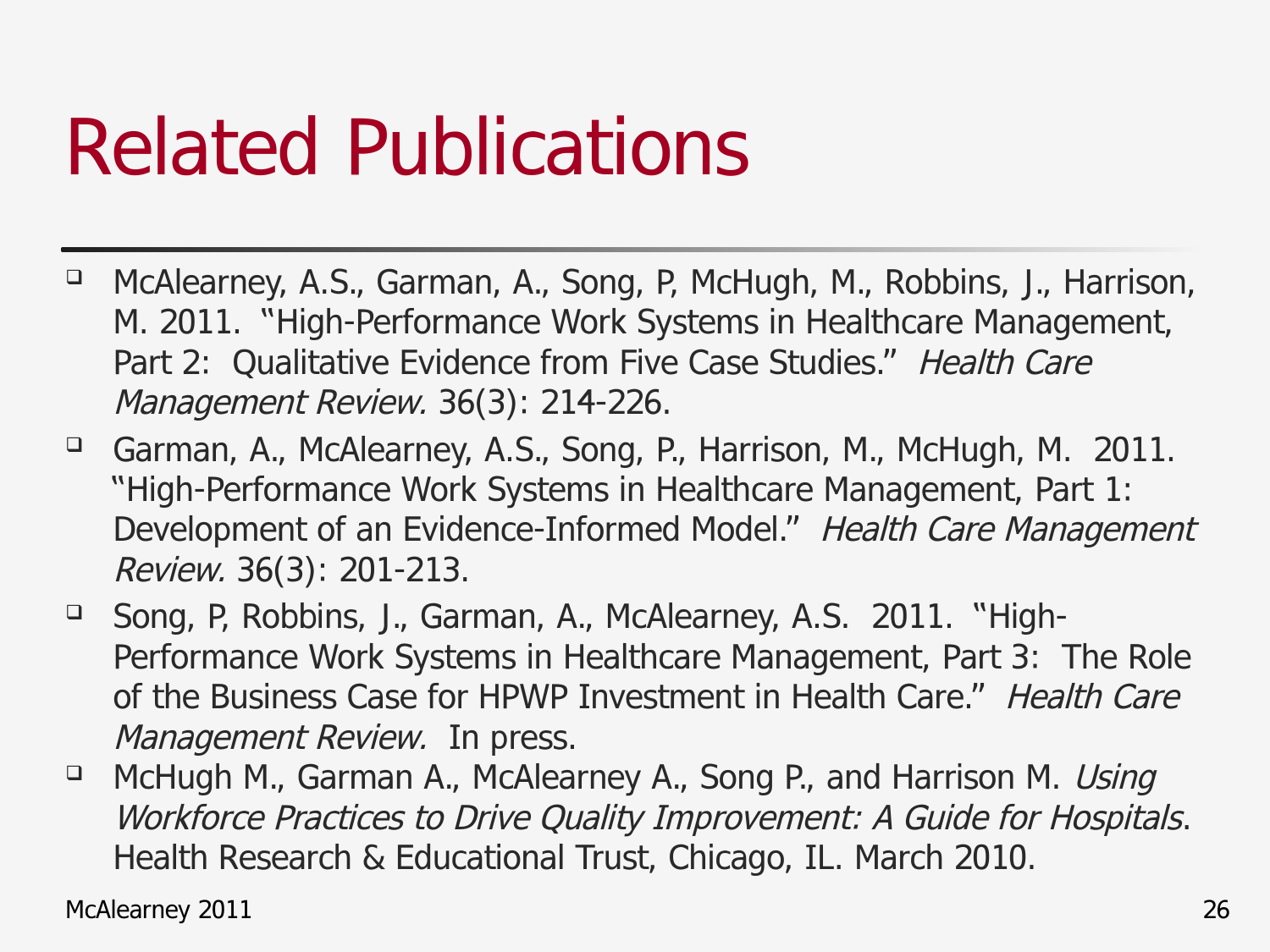

# Related Publications
McAlearney, A.S., Garman, A., Song, P, McHugh, M., Robbins, J., Harrison, M. 2011.  “High-Performance Work Systems in Healthcare Management, Part 2:  Qualitative Evidence from Five Case Studies.”  Health Care Management Review. 36(3): 214-226.
Garman, A., McAlearney, A.S., Song, P., Harrison, M., McHugh, M.  2011.  “High-Performance Work Systems in Healthcare Management, Part 1:  Development of an Evidence-Informed Model.”  Health Care Management Review. 36(3): 201-213.
Song, P, Robbins, J., Garman, A., McAlearney, A.S.  2011.  “High-Performance Work Systems in Healthcare Management, Part 3:  The Role of the Business Case for HPWP Investment in Health Care.”  Health Care Management Review.  In press.
McHugh M., Garman A., McAlearney A., Song P., and Harrison M. Using Workforce Practices to Drive Quality Improvement: A Guide for Hospitals. Health Research & Educational Trust, Chicago, IL. March 2010.

McAlearney 2011
26